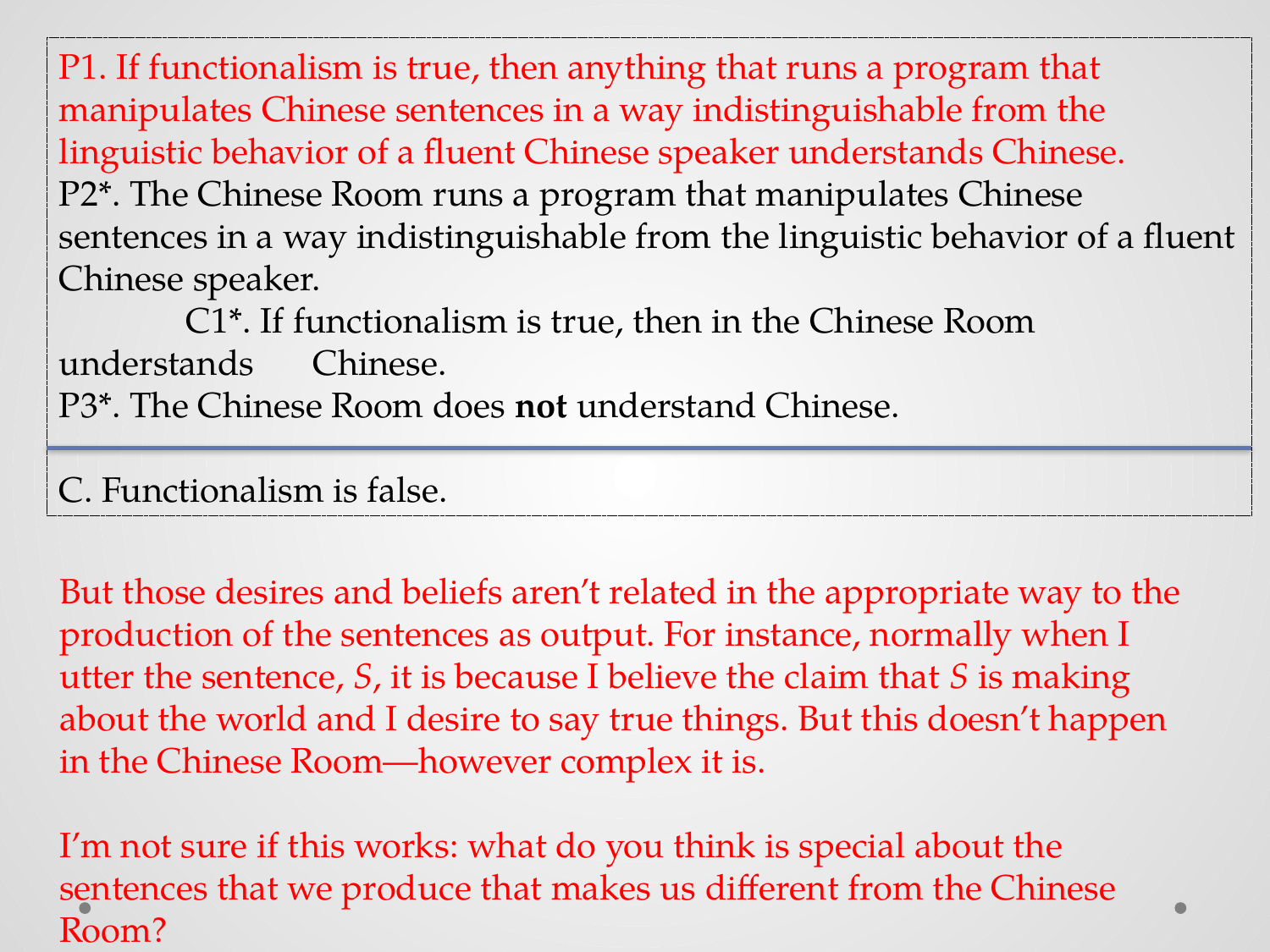

P1. If functionalism is true, then anything that runs a program that manipulates Chinese sentences in a way indistinguishable from the linguistic behavior of a fluent Chinese speaker understands Chinese.
P2*. The Chinese Room runs a program that manipulates Chinese sentences in a way indistinguishable from the linguistic behavior of a fluent Chinese speaker.
	C1*. If functionalism is true, then in the Chinese Room understands 	Chinese.
P3*. The Chinese Room does not understand Chinese.

C. Functionalism is false.
But those desires and beliefs aren’t related in the appropriate way to the production of the sentences as output. For instance, normally when I utter the sentence, S, it is because I believe the claim that S is making about the world and I desire to say true things. But this doesn’t happen in the Chinese Room—however complex it is.

I’m not sure if this works: what do you think is special about the sentences that we produce that makes us different from the Chinese Room?